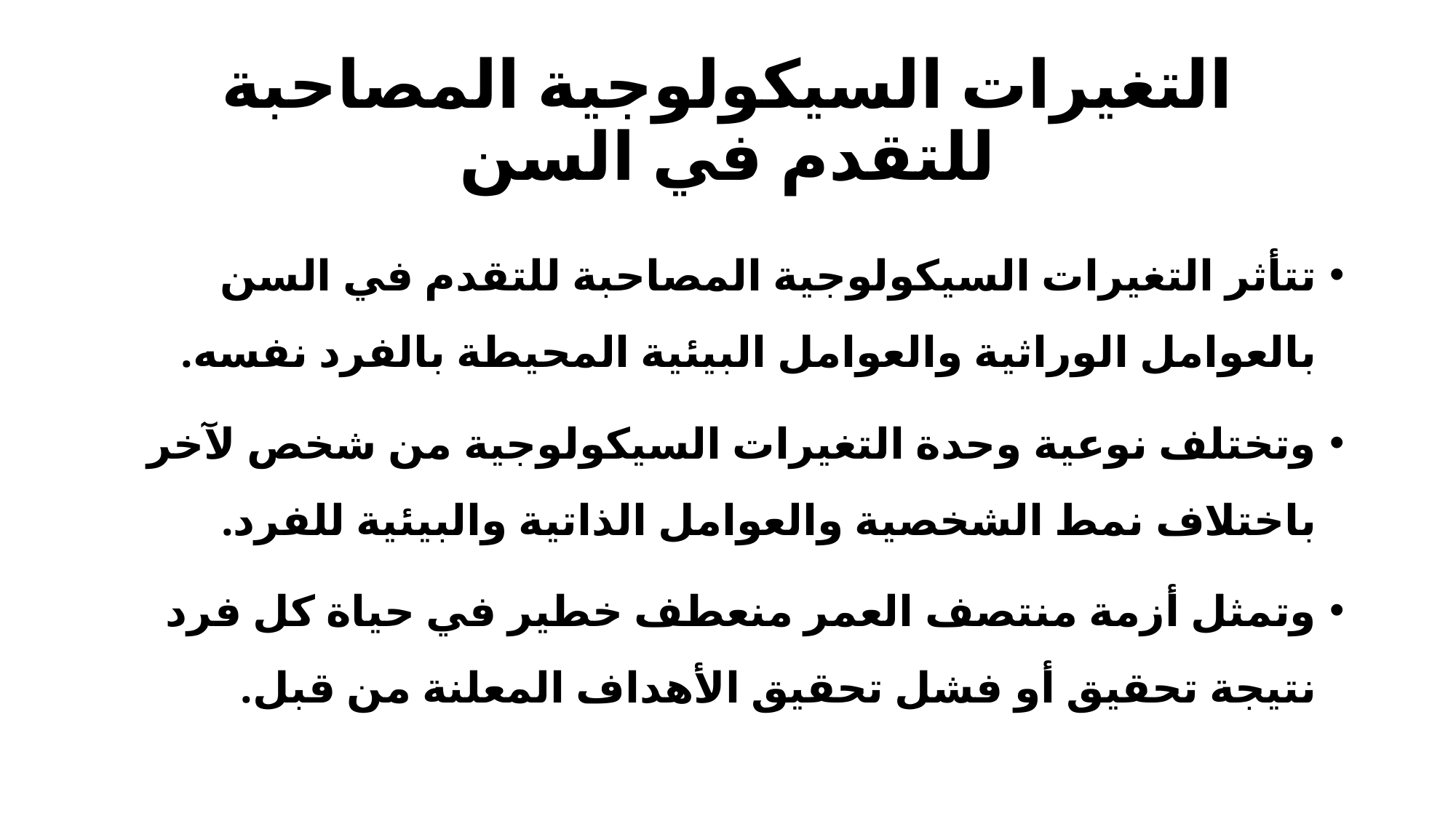

# التغيرات السيكولوجية المصاحبة للتقدم في السن
تتأثر التغيرات السيكولوجية المصاحبة للتقدم في السن بالعوامل الوراثية والعوامل البيئية المحيطة بالفرد نفسه.
وتختلف نوعية وحدة التغيرات السيكولوجية من شخص لآخر باختلاف نمط الشخصية والعوامل الذاتية والبيئية للفرد.
وتمثل أزمة منتصف العمر منعطف خطير في حياة كل فرد نتيجة تحقيق أو فشل تحقيق الأهداف المعلنة من قبل.